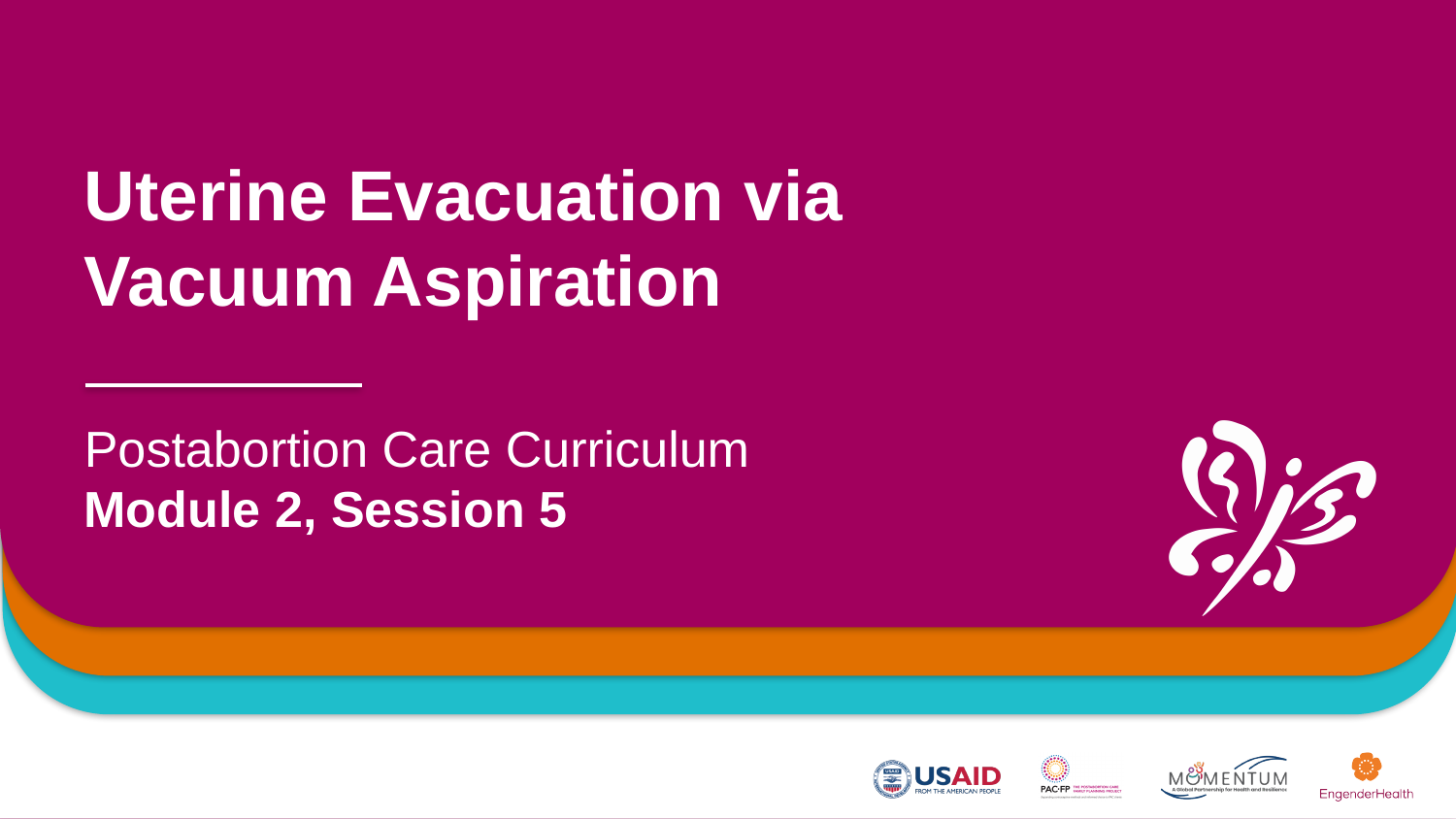

# Uterine Evacuation via Vacuum Aspiration
Postabortion Care Curriculum
Module 2, Session 5